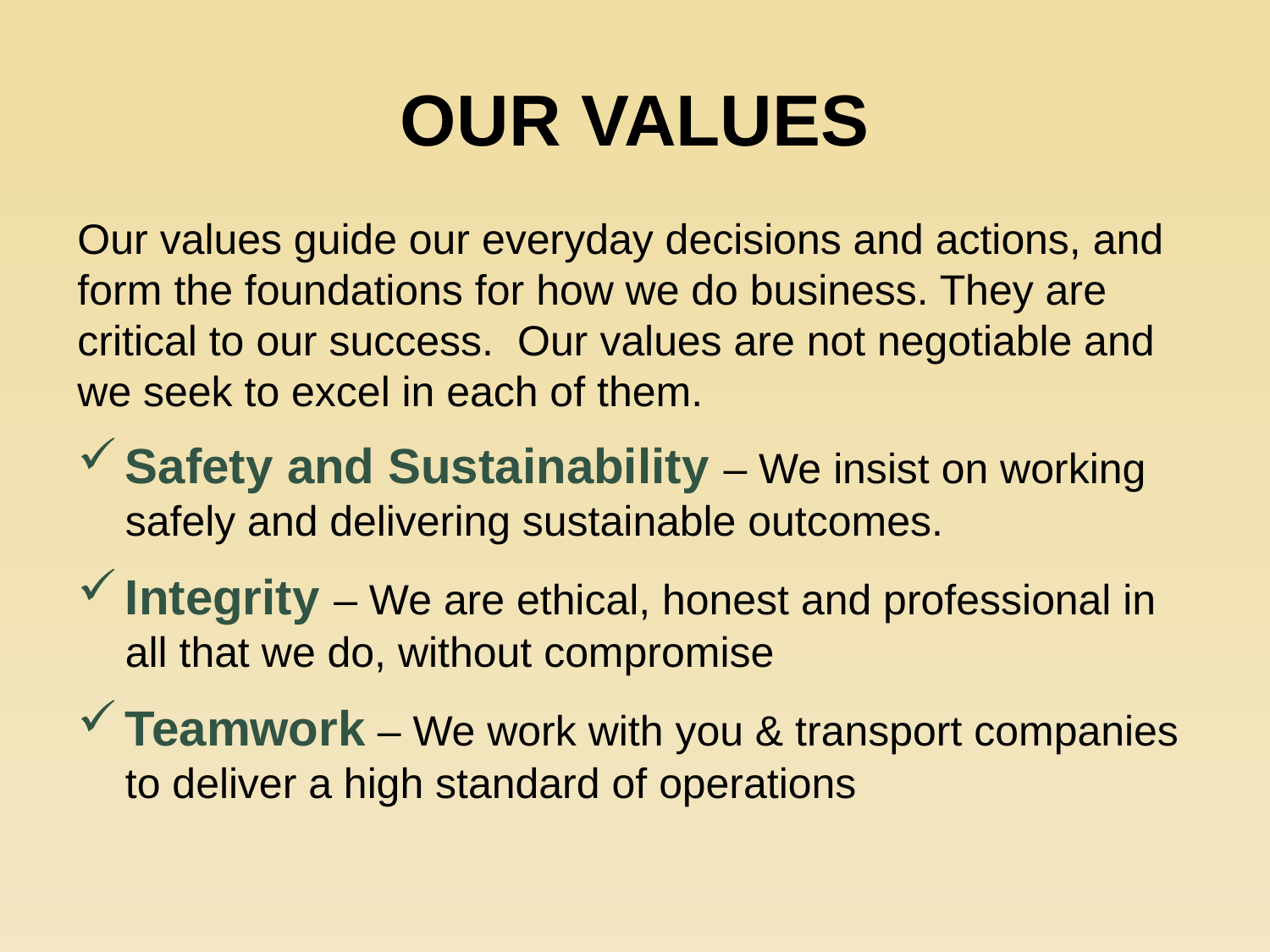

# OUR VALUES
Our values guide our everyday decisions and actions, and form the foundations for how we do business. They are critical to our success.  Our values are not negotiable and we seek to excel in each of them.

Safety and Sustainability – We insist on working safely and delivering sustainable outcomes.

Integrity – We are ethical, honest and professional in all that we do, without compromise

Teamwork – We work with you & transport companies to deliver a high standard of operations